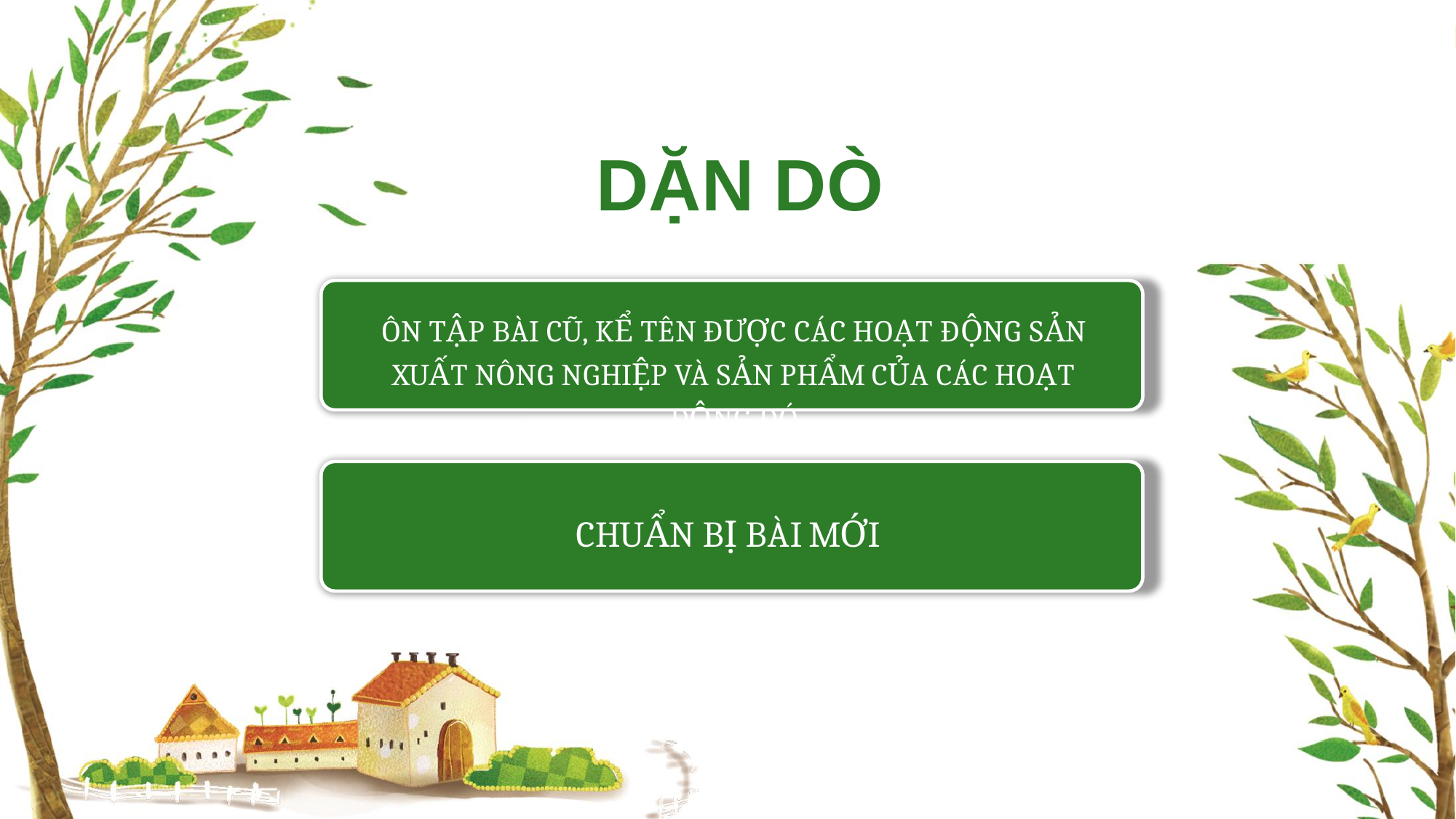

DẶN DÒ

ÔN TẬP BÀI CŨ, KỂ TÊN ĐƯỢC CÁC HOẠT ĐỘNG SẢN XUẤT NÔNG NGHIỆP VÀ SẢN PHẨM CỦA CÁC HOẠT ĐỘNG ĐÓ

CHUẨN BỊ BÀI MỚI